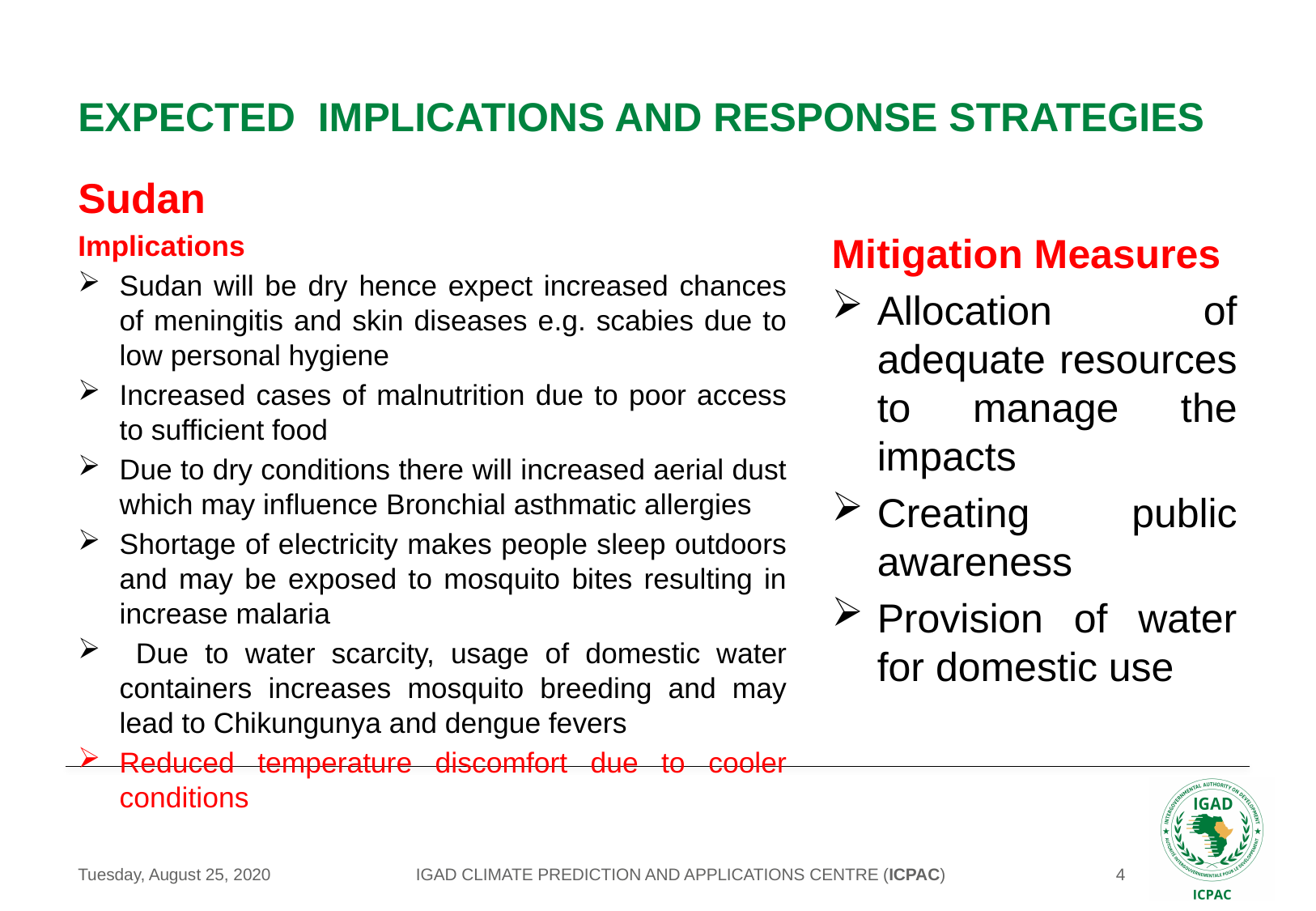

# Expected  IMPLICATIONS and response strategies
Sudan
Implications
Sudan will be dry hence expect increased chances of meningitis and skin diseases e.g. scabies due to low personal hygiene
Increased cases of malnutrition due to poor access to sufficient food
Due to dry conditions there will increased aerial dust which may influence Bronchial asthmatic allergies
Shortage of electricity makes people sleep outdoors and may be exposed to mosquito bites resulting in increase malaria
 Due to water scarcity, usage of domestic water containers increases mosquito breeding and may lead to Chikungunya and dengue fevers
Reduced temperature discomfort due to cooler conditions

Mitigation Measures
Allocation of adequate resources to manage the impacts
Creating public awareness
Provision of water for domestic use
IGAD CLIMATE PREDICTION AND APPLICATIONS CENTRE (ICPAC)
Tuesday, August 25, 2020
4